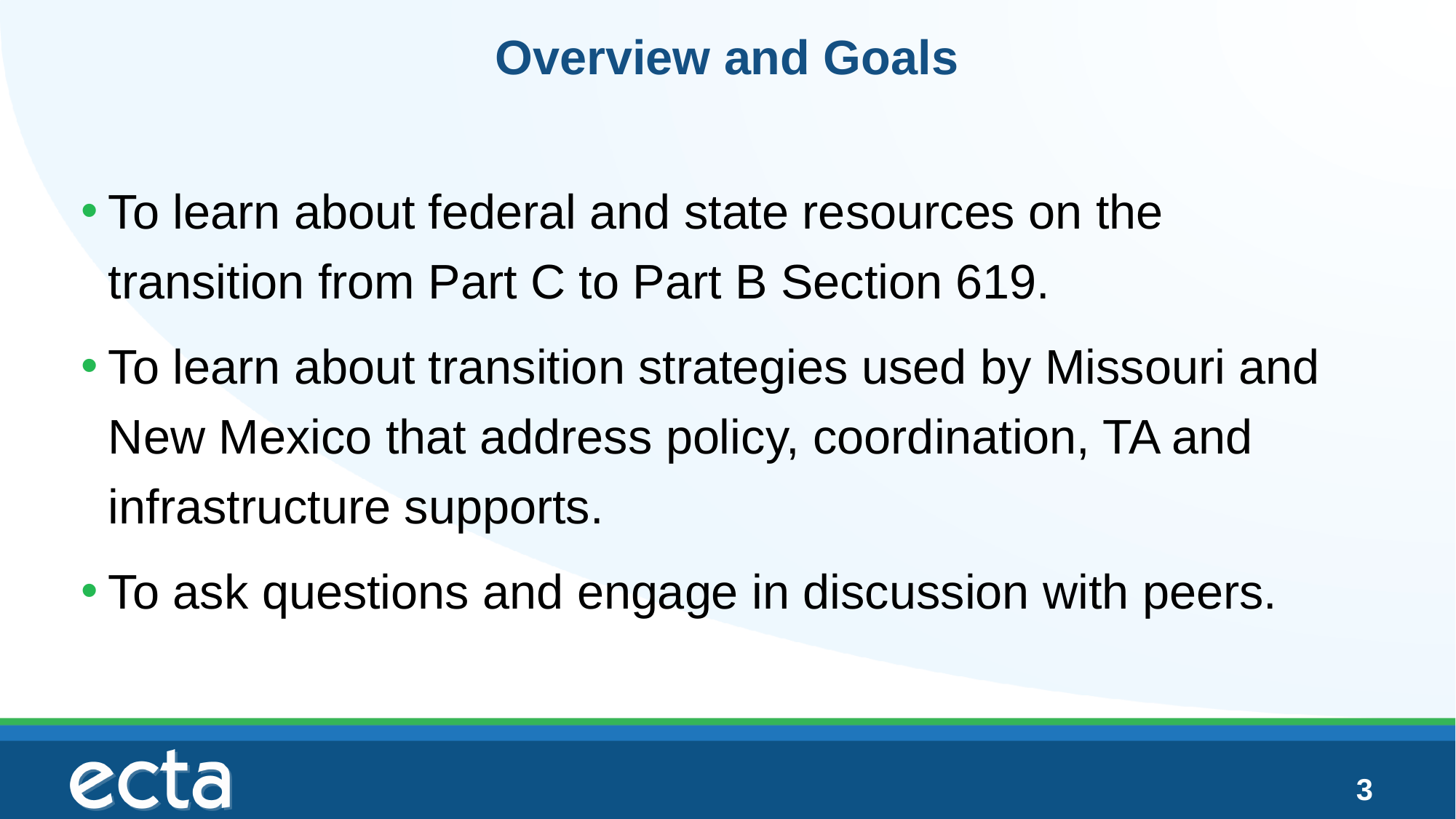

# Overview and Goals
To learn about federal and state resources on the transition from Part C to Part B Section 619.
To learn about transition strategies used by Missouri and New Mexico that address policy, coordination, TA and infrastructure supports.
To ask questions and engage in discussion with peers.

3